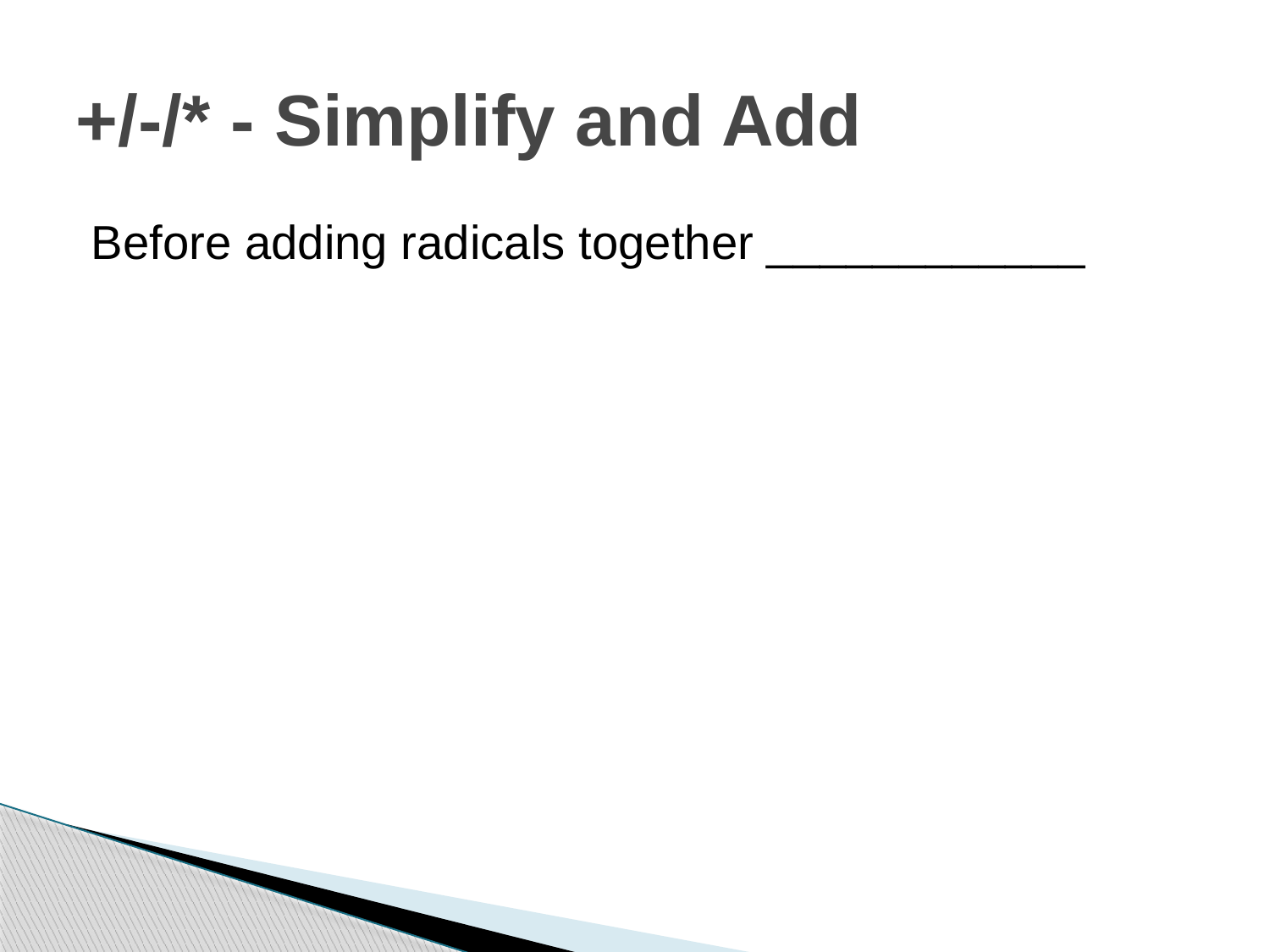

# +/-/* - Simplify and Add
Before adding radicals together ____________